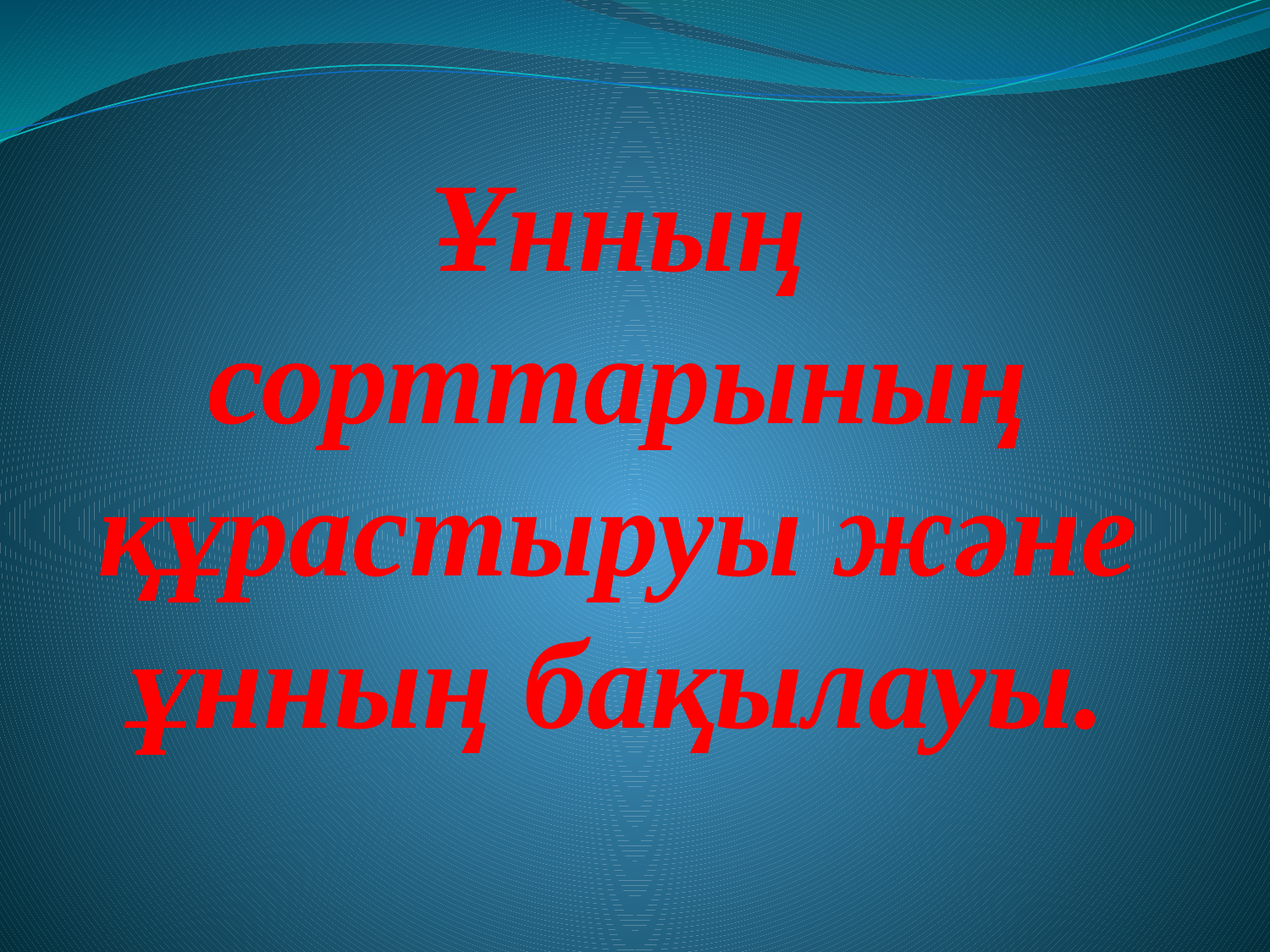

# Ұнның сорттарының құрастыруы және ұнның бақылауы.